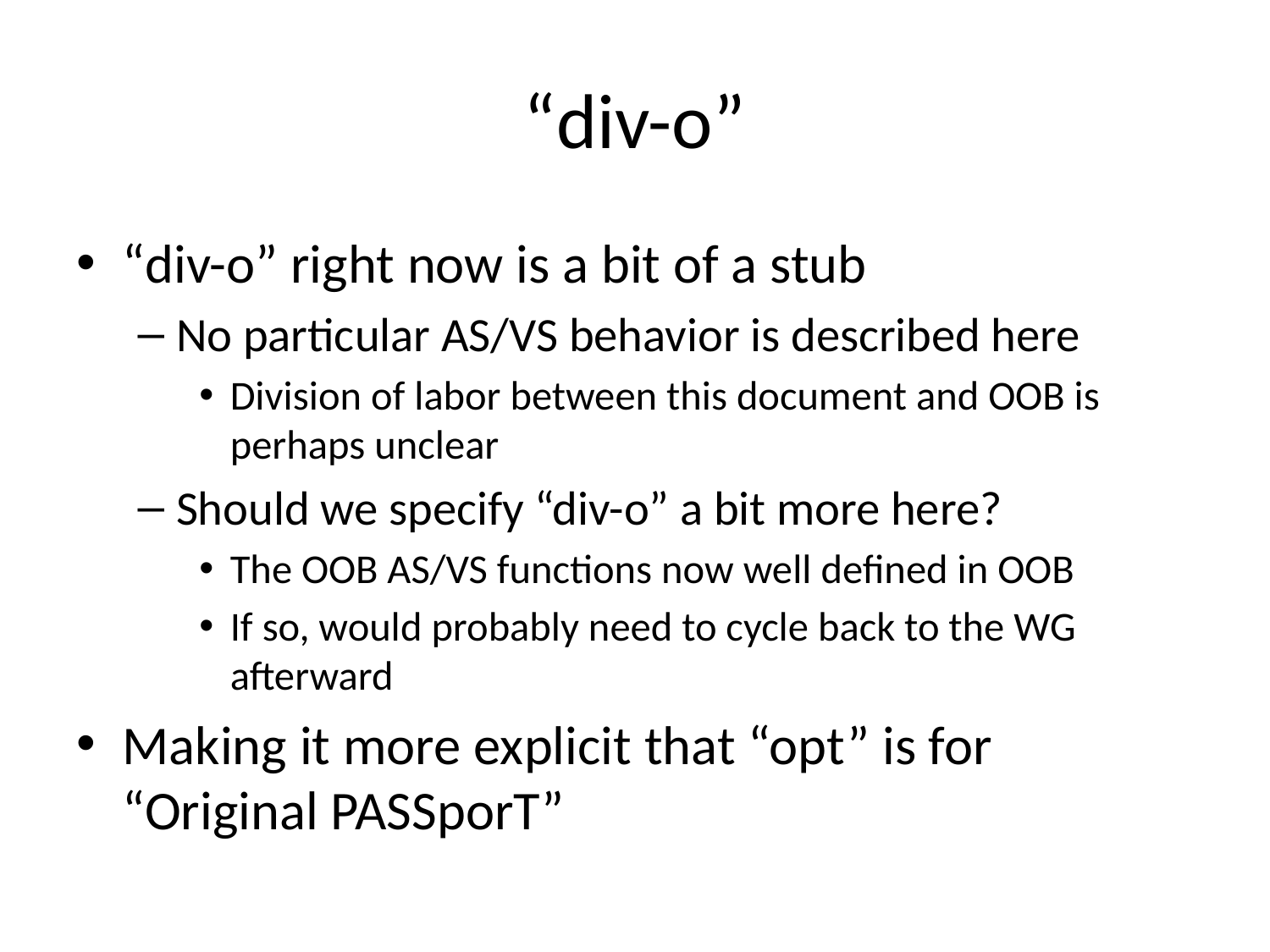

# “div-o”
“div-o” right now is a bit of a stub
No particular AS/VS behavior is described here
Division of labor between this document and OOB is perhaps unclear
Should we specify “div-o” a bit more here?
The OOB AS/VS functions now well defined in OOB
If so, would probably need to cycle back to the WG afterward
Making it more explicit that “opt” is for “Original PASSporT”